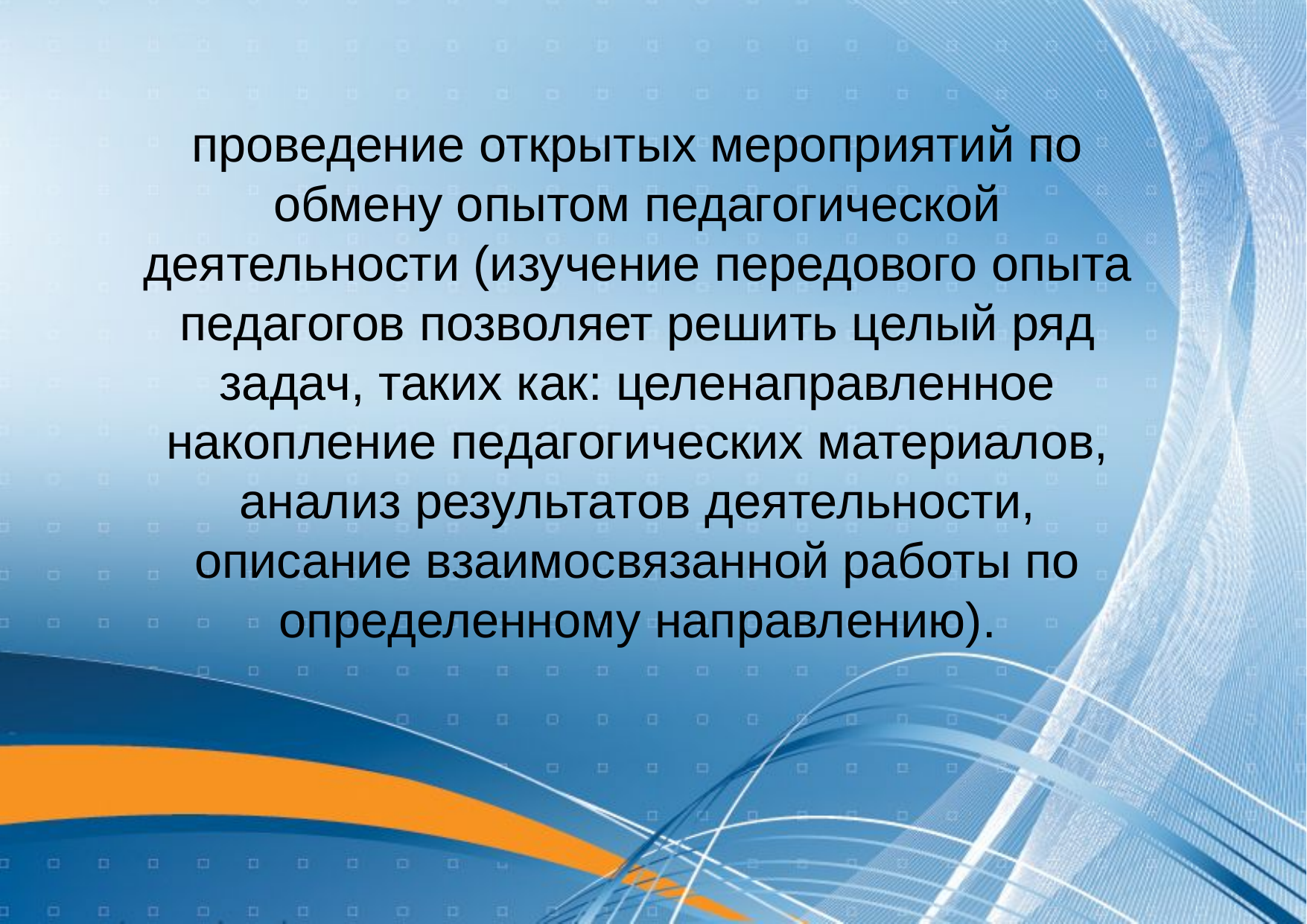

проведение открытых мероприятий по обмену опытом педагогической деятельности (изучение передового опыта педагогов позволяет решить целый ряд задач, таких как: целенаправленное накопление педагогических материалов, анализ результатов деятельности, описание взаимосвязанной работы по определенному направлению).